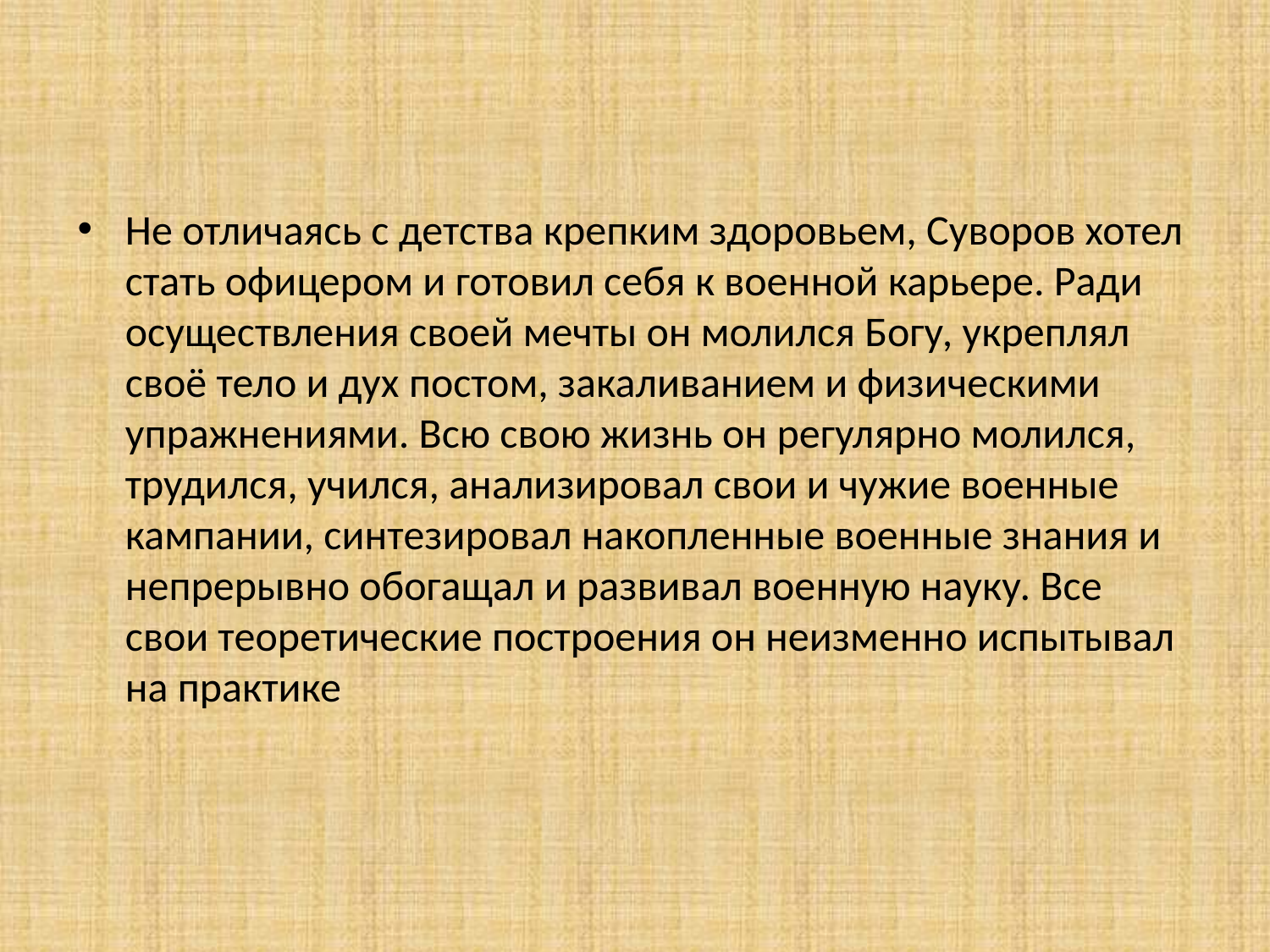

Не отличаясь с детства крепким здоровьем, Суворов хотел стать офицером и готовил себя к военной карьере. Ради осуществления своей мечты он молился Богу, укреплял своё тело и дух постом, закаливанием и физическими упражнениями. Всю свою жизнь он регулярно молился, трудился, учился, анализировал свои и чужие военные кампании, синтезировал накопленные военные знания и непрерывно обогащал и развивал военную науку. Все свои теоретические построения он неизменно испытывал на практике